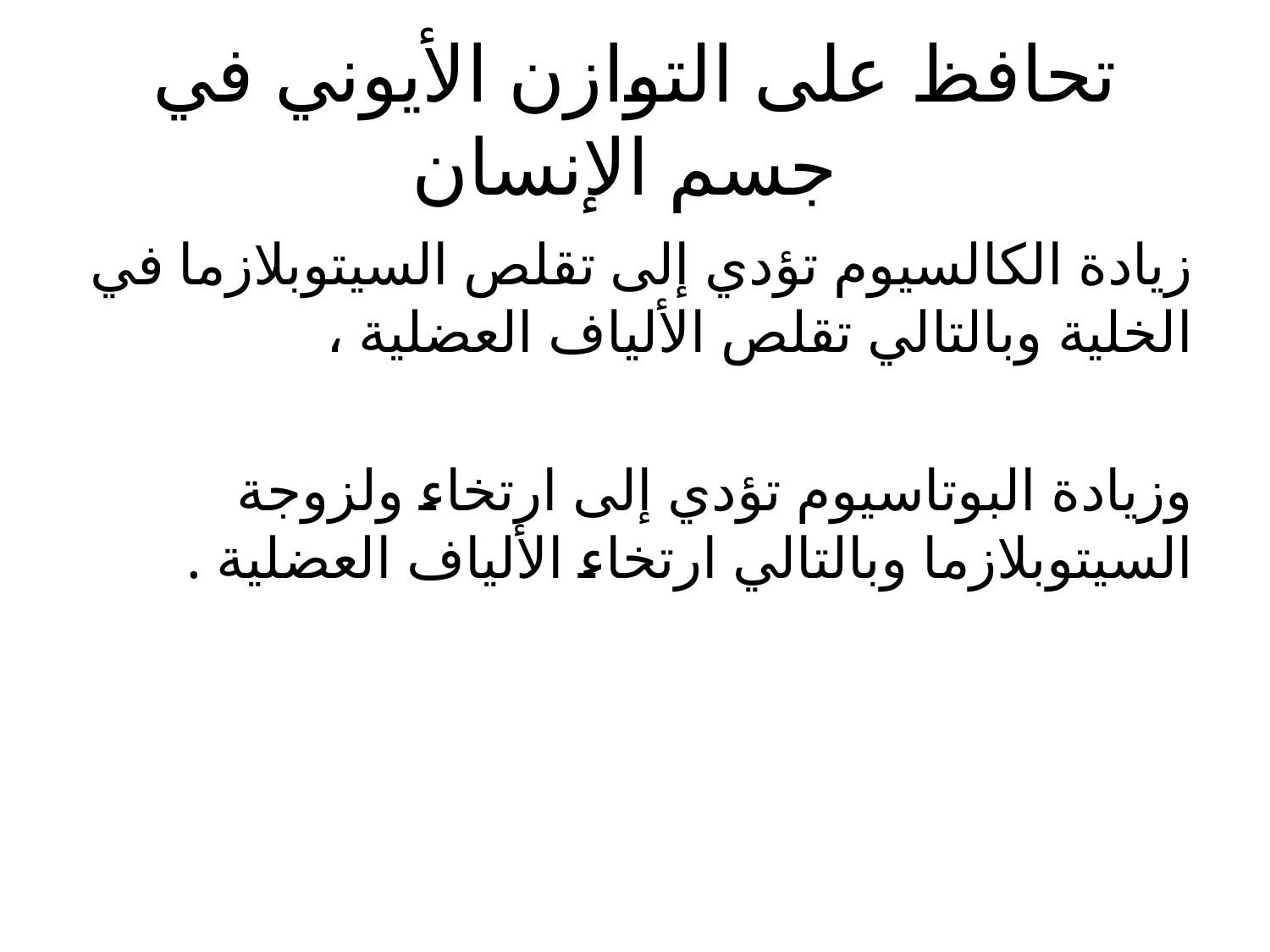

# تحافظ على التوازن الأيوني في جسم الإنسان
زيادة الكالسيوم تؤدي إلى تقلص السيتوبلازما في الخلية وبالتالي تقلص الألياف العضلية ،

وزيادة البوتاسيوم تؤدي إلى ارتخاء ولزوجة السيتوبلازما وبالتالي ارتخاء الألياف العضلية .